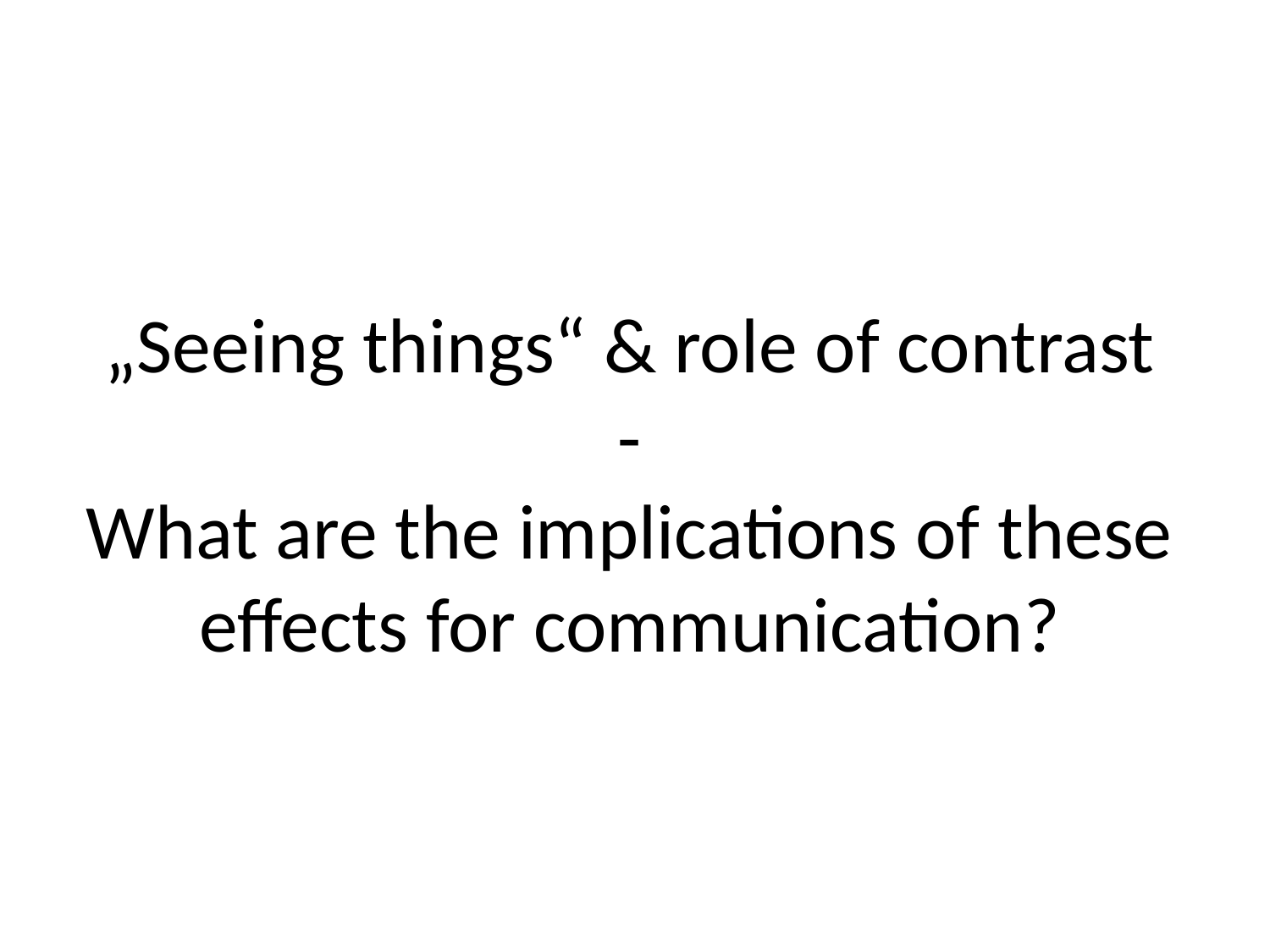

# „Seeing things“ & role of contrast - What are the implications of these effects for communication?